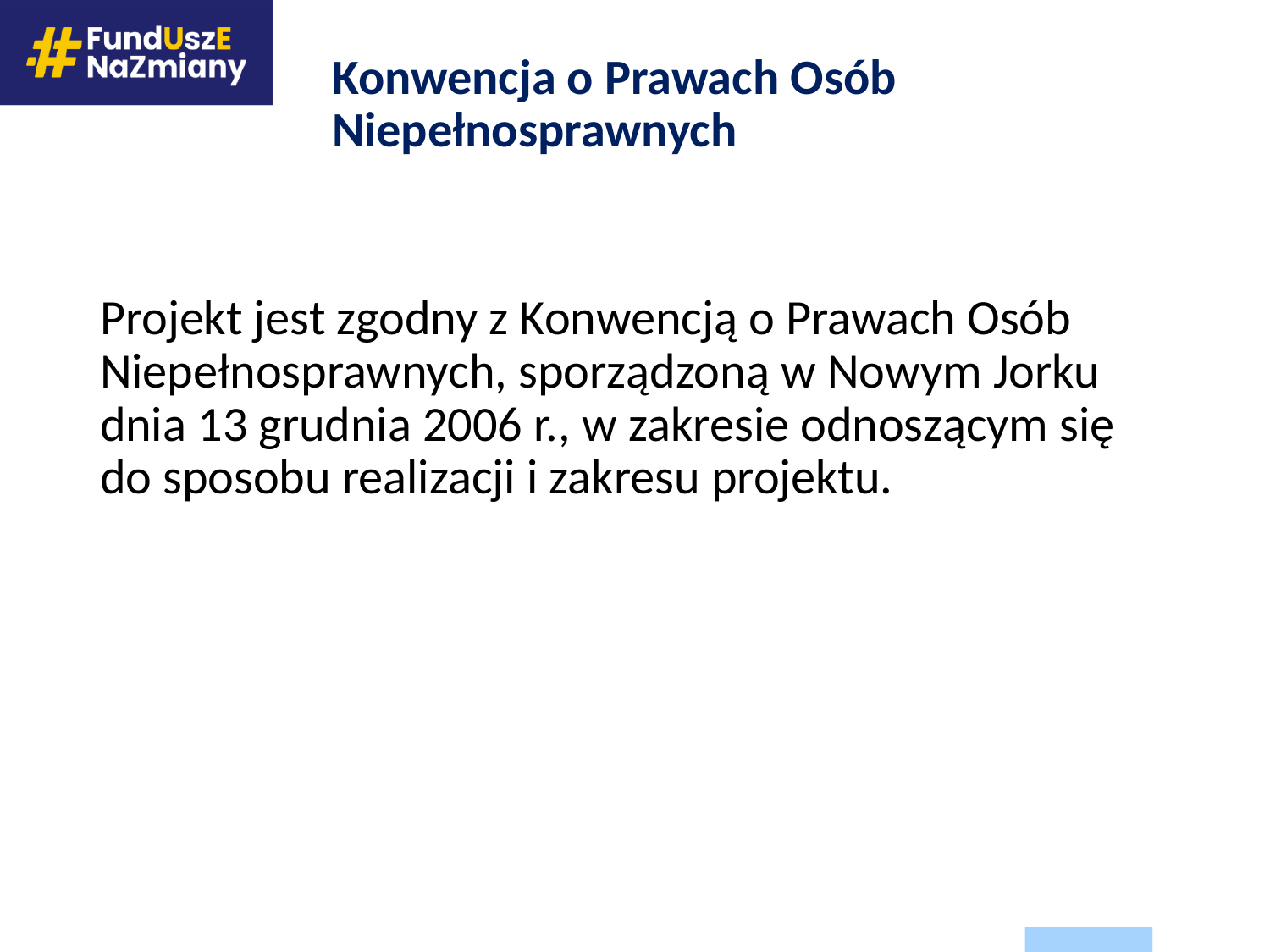

# Konwencja o Prawach Osób Niepełnosprawnych
Projekt jest zgodny z Konwencją o Prawach Osób Niepełnosprawnych, sporządzoną w Nowym Jorku dnia 13 grudnia 2006 r., w zakresie odnoszącym się do sposobu realizacji i zakresu projektu.